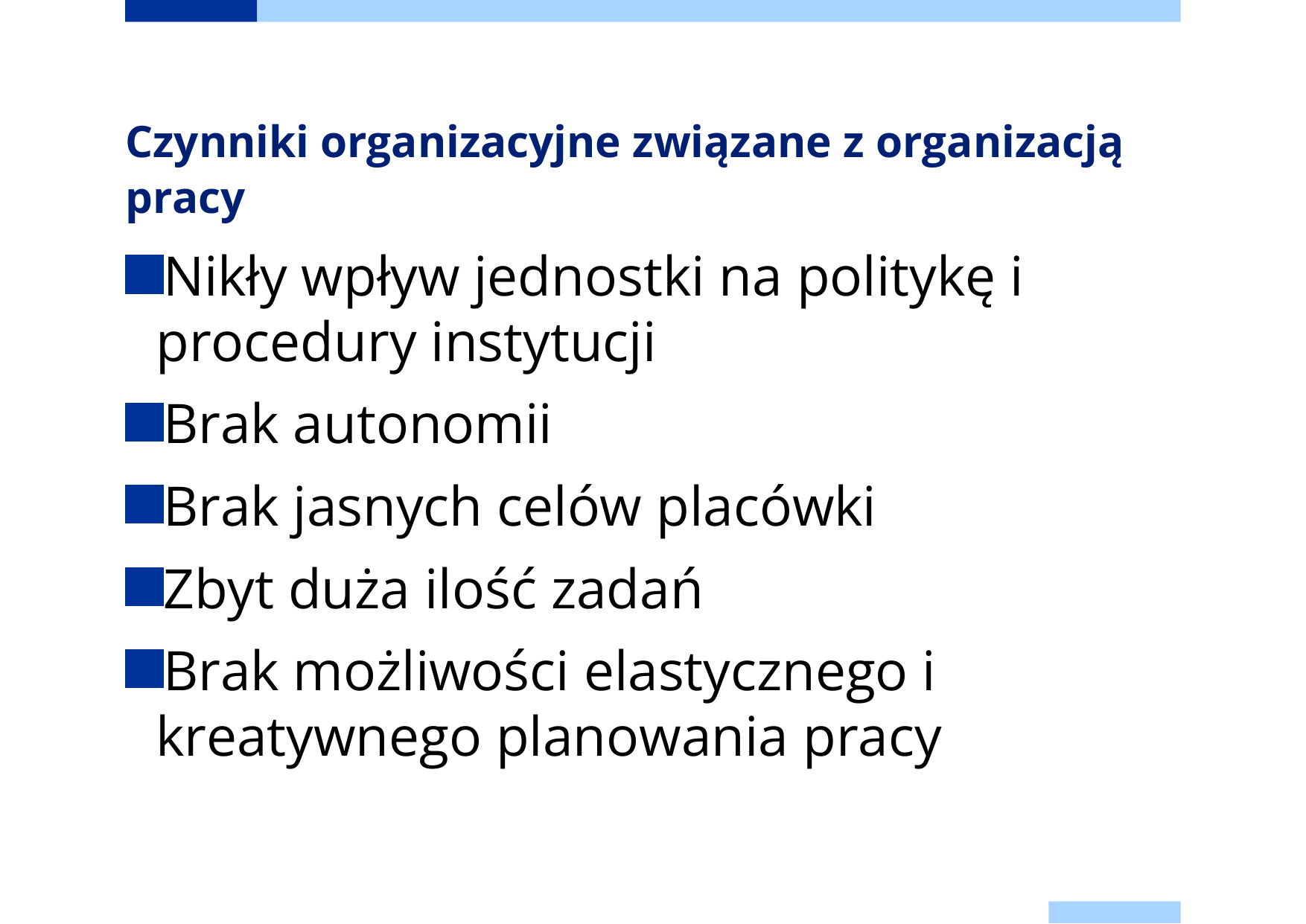

# Czynniki organizacyjne związane z organizacją pracy
Nikły wpływ jednostki na politykę i procedury instytucji
Brak autonomii
Brak jasnych celów placówki
Zbyt duża ilość zadań
Brak możliwości elastycznego i kreatywnego planowania pracy